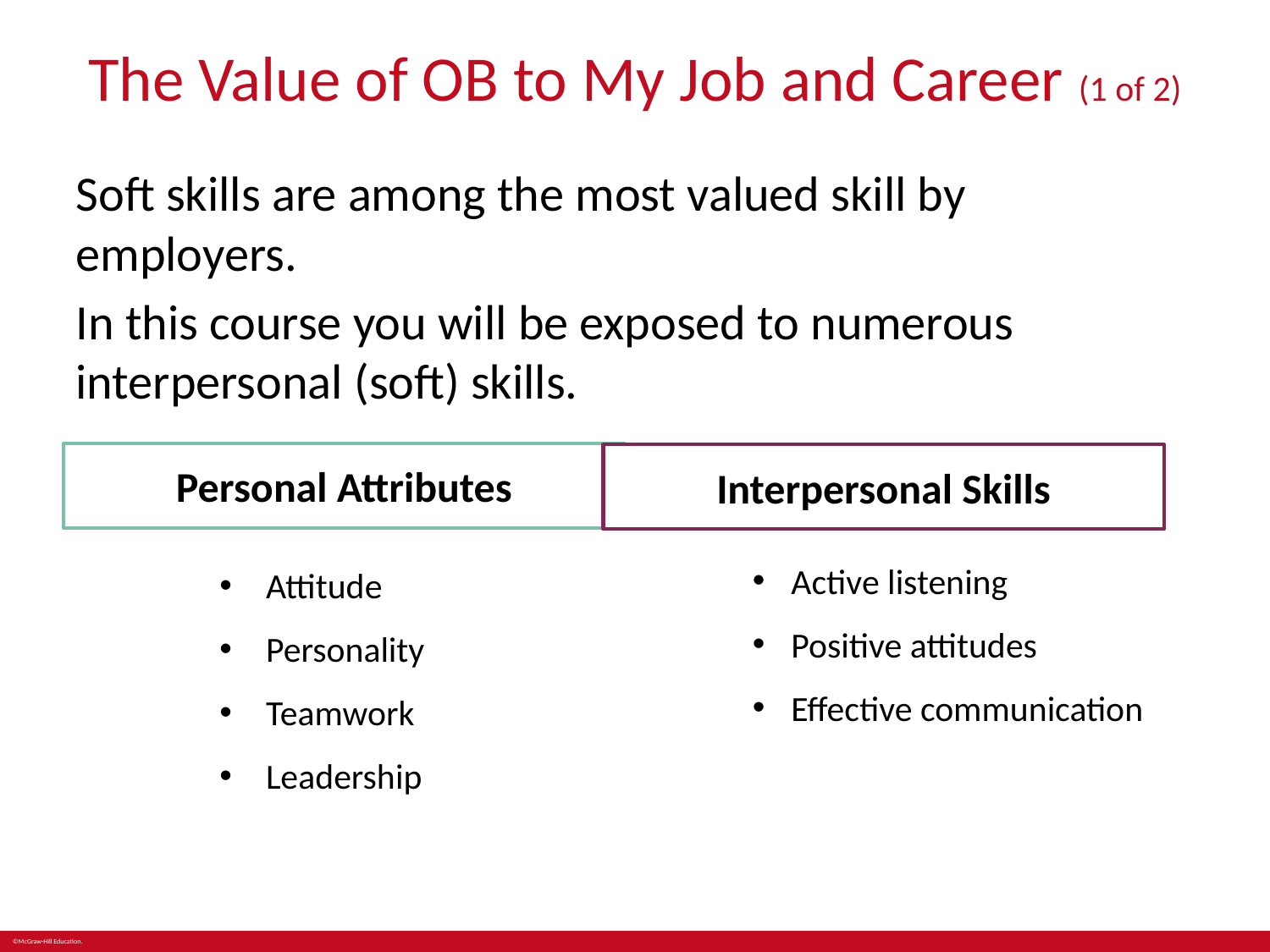

# The Value of OB to My Job and Career (1 of 2)
Soft skills are among the most valued skill by employers.
In this course you will be exposed to numerous interpersonal (soft) skills.
Personal Attributes
Interpersonal Skills
Active listening
Positive attitudes
Effective communication

Attitude
Personality
Teamwork
Leadership